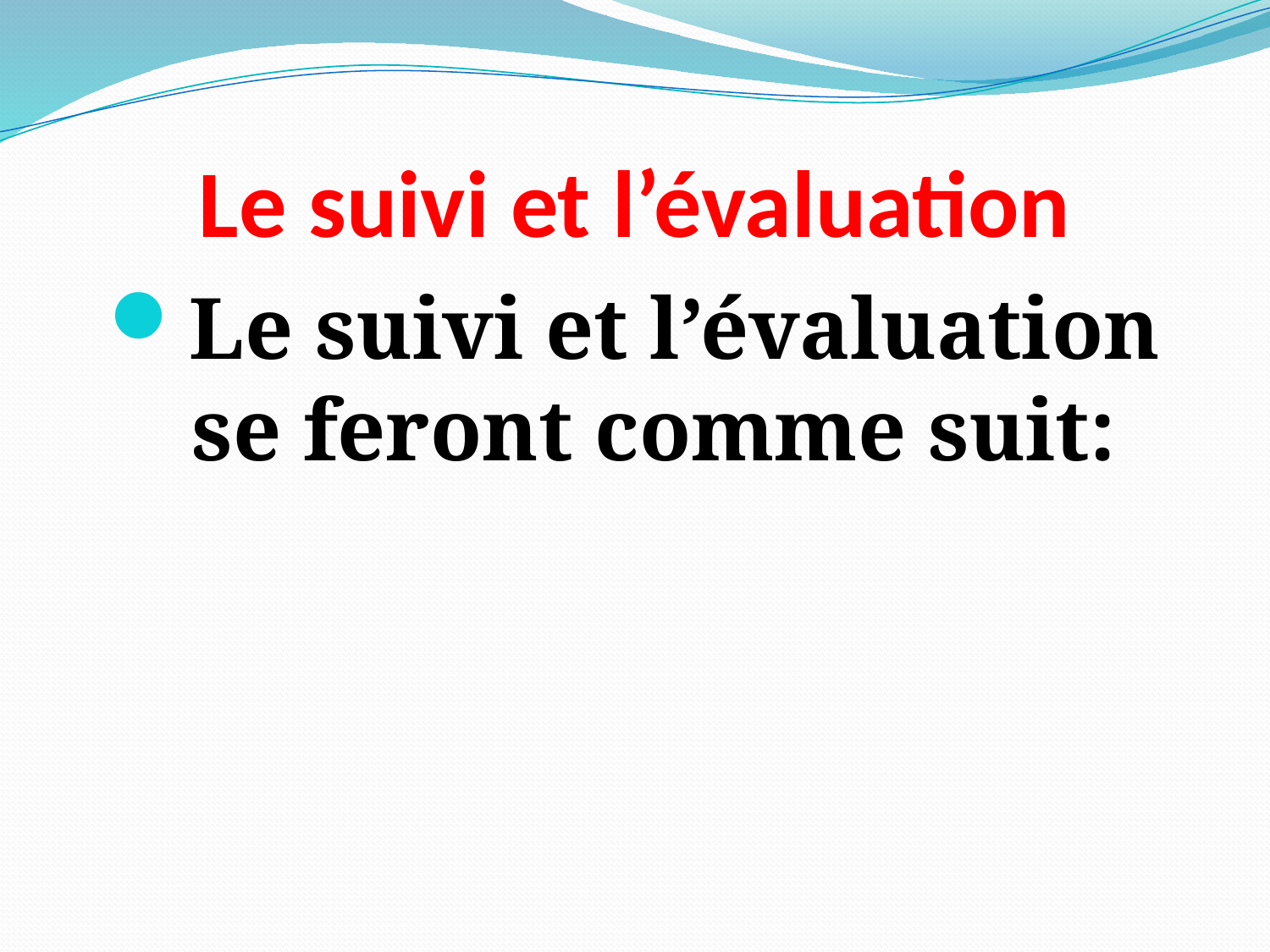

# Le suivi et l’évaluation
Le suivi et l’évaluation se feront comme suit: